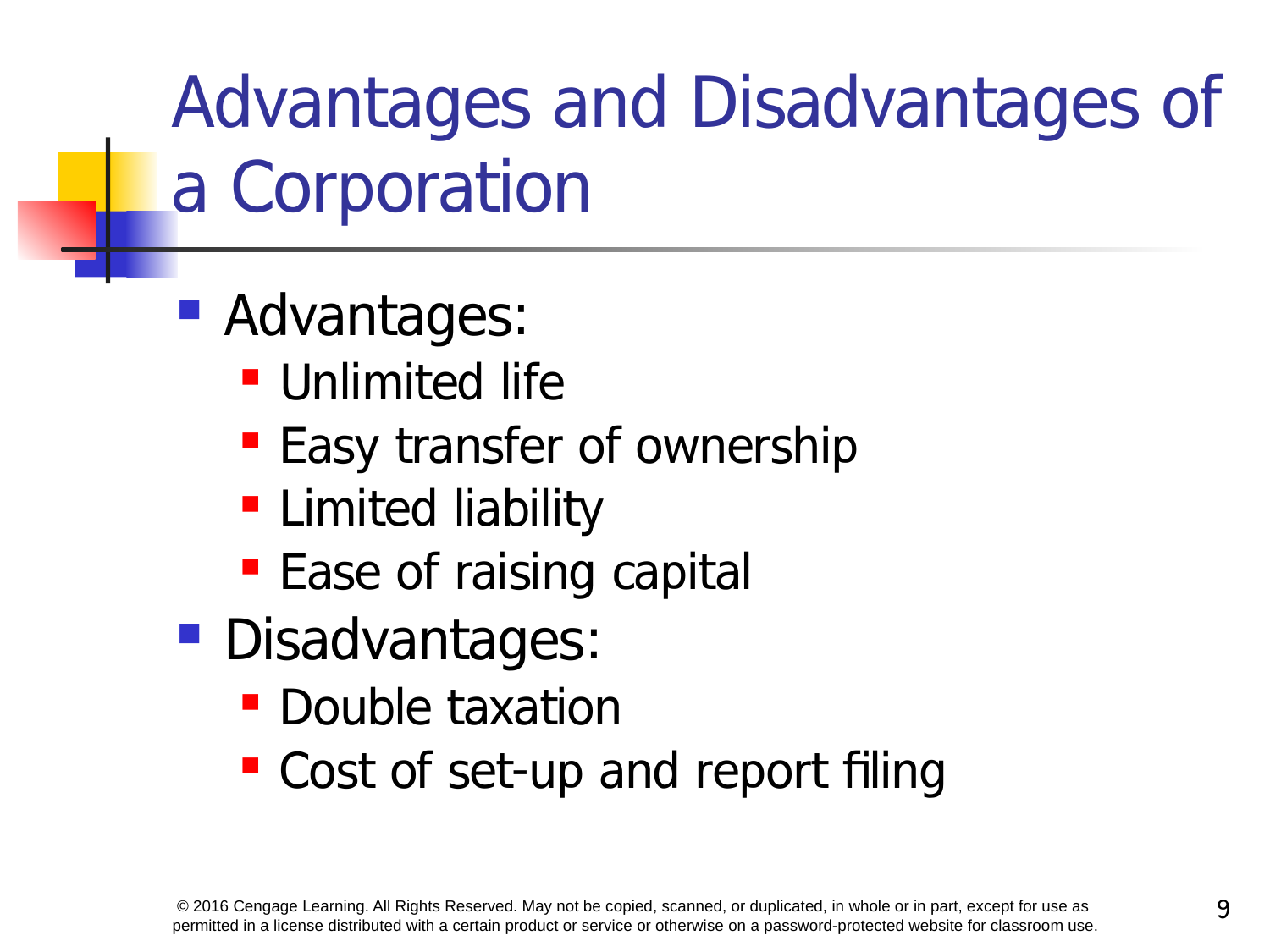

# Advantages and Disadvantages of a Corporation
Advantages:
Unlimited life
Easy transfer of ownership
Limited liability
Ease of raising capital
Disadvantages:
Double taxation
Cost of set-up and report filing
9